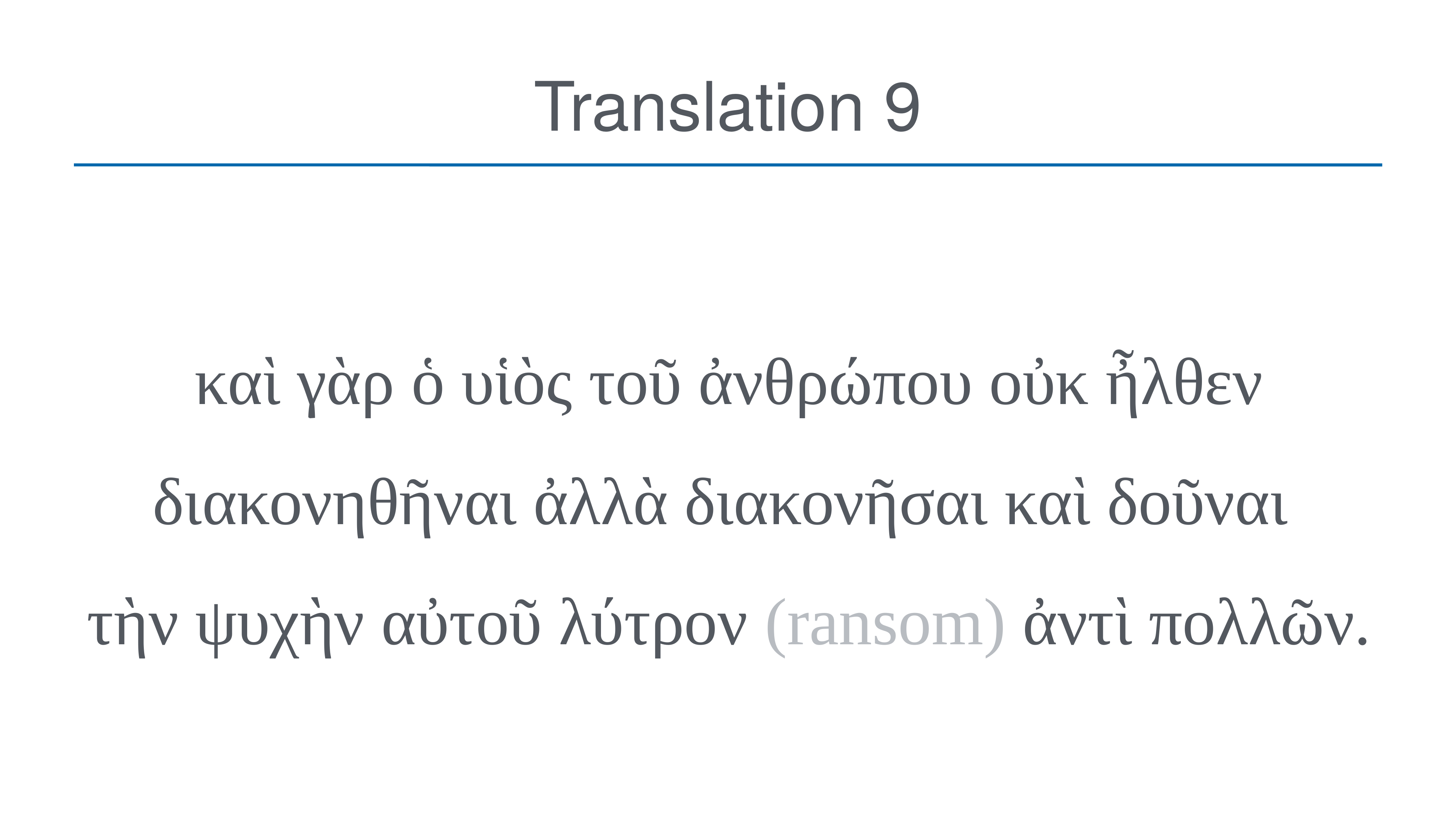

# Translation 9
καὶ γὰρ ὁ υἱὸς τοῦ ἀνθρώπου οὐκ ἦλθεν διακονηθῆναι ἀλλὰ διακονῆσαι καὶ δοῦναι
τὴν ψυχὴν αὐτοῦ λύτρον (ransom) ἀντὶ πολλῶν.